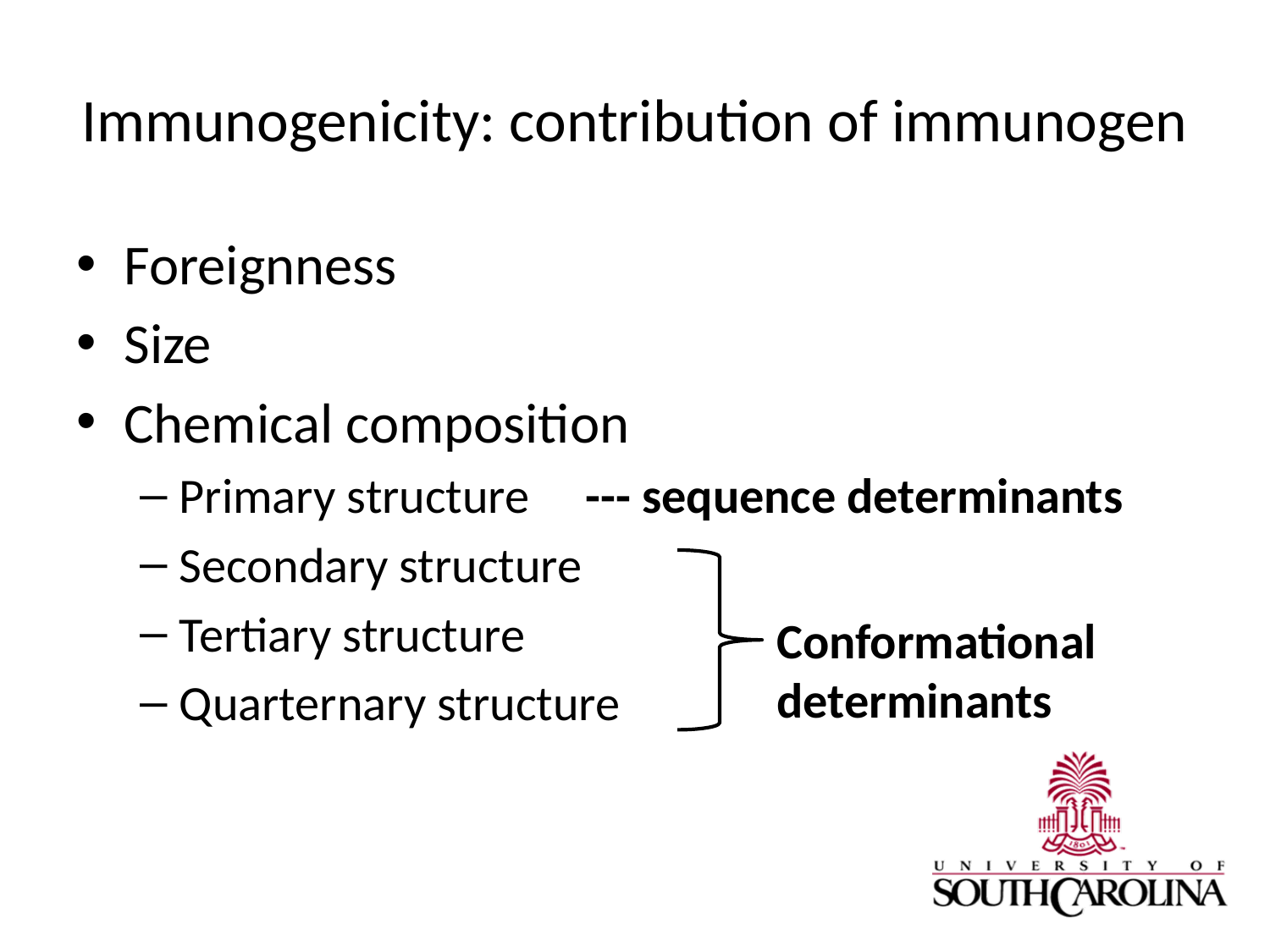

# Immunogenicity: contribution of immunogen
Foreignness
Size
Chemical composition
Primary structure     --- sequence determinants
Secondary structure
Tertiary structure
Quarternary structure

Conformational
determinants